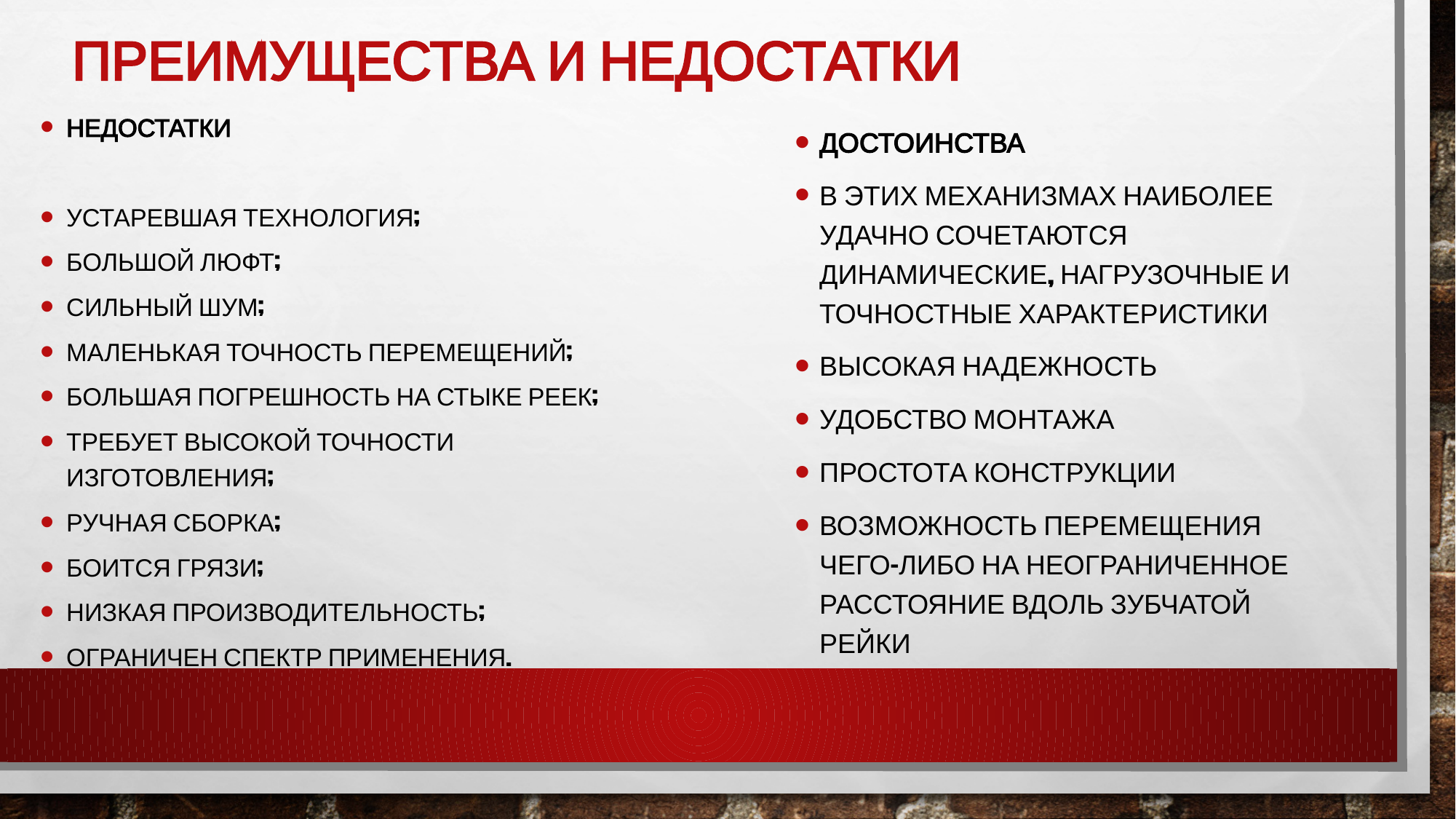

# Преимущества и недостатки
Недостатки

устаревшая технология;
большой люфт;
сильный шум;
маленькая точность перемещений;
большая погрешность на стыке реек;
требует высокой точности изготовления;
ручная сборка;
боится грязи;
низкая производительность;
ограничен спектр применения.

Достоинства
в этих механизмах наиболее удачно сочетаются динамические, нагрузочные и точностные характеристики
высокая надежность
удобство монтажа
простота конструкции
возможность перемещения чего-либо на неограниченное расстояние вдоль зубчатой рейки